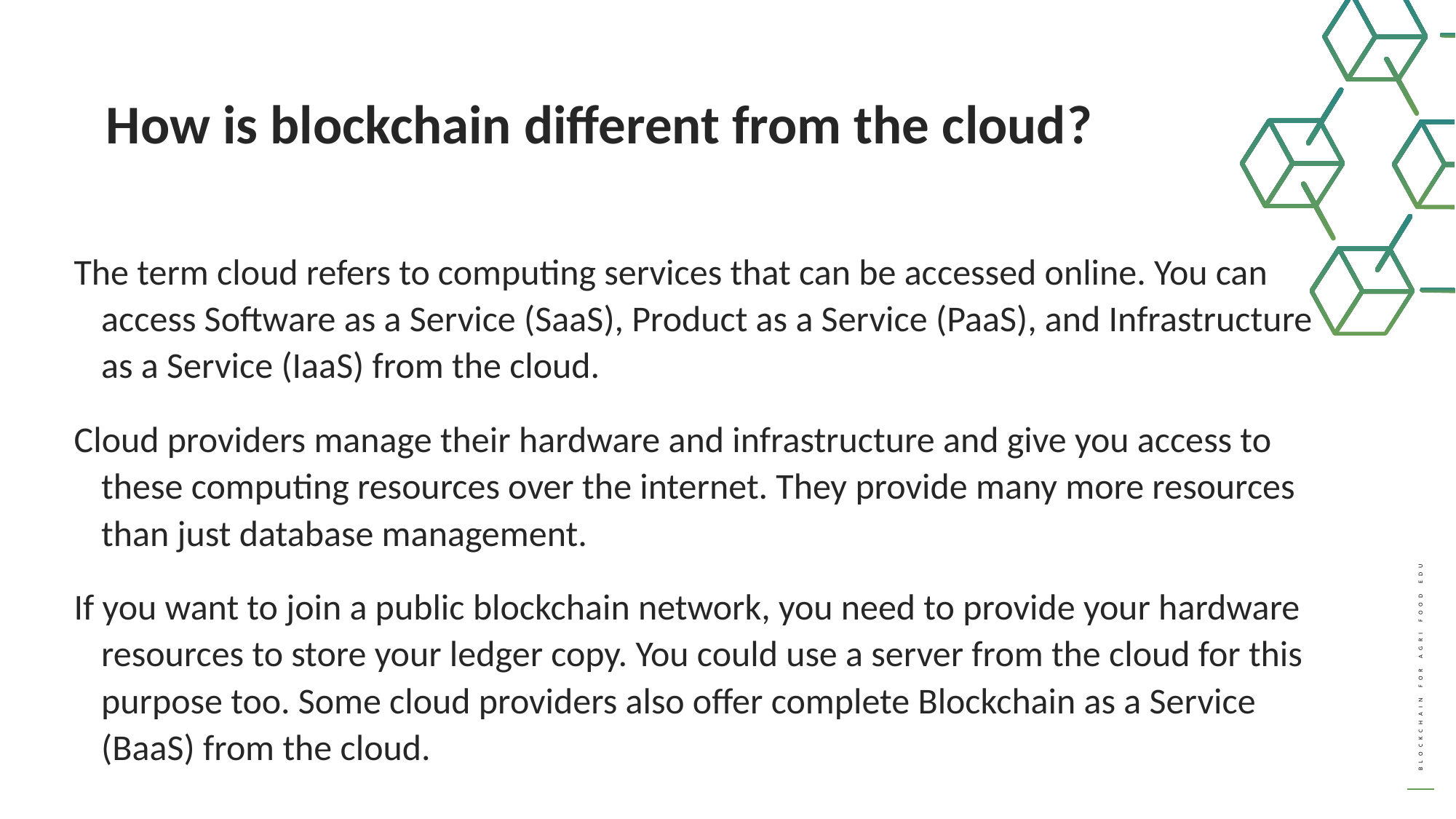

How is blockchain different from the cloud?
The term cloud refers to computing services that can be accessed online. You can access Software as a Service (SaaS), Product as a Service (PaaS), and Infrastructure as a Service (IaaS) from the cloud.
Cloud providers manage their hardware and infrastructure and give you access to these computing resources over the internet. They provide many more resources than just database management.
If you want to join a public blockchain network, you need to provide your hardware resources to store your ledger copy. You could use a server from the cloud for this purpose too. Some cloud providers also offer complete Blockchain as a Service (BaaS) from the cloud.